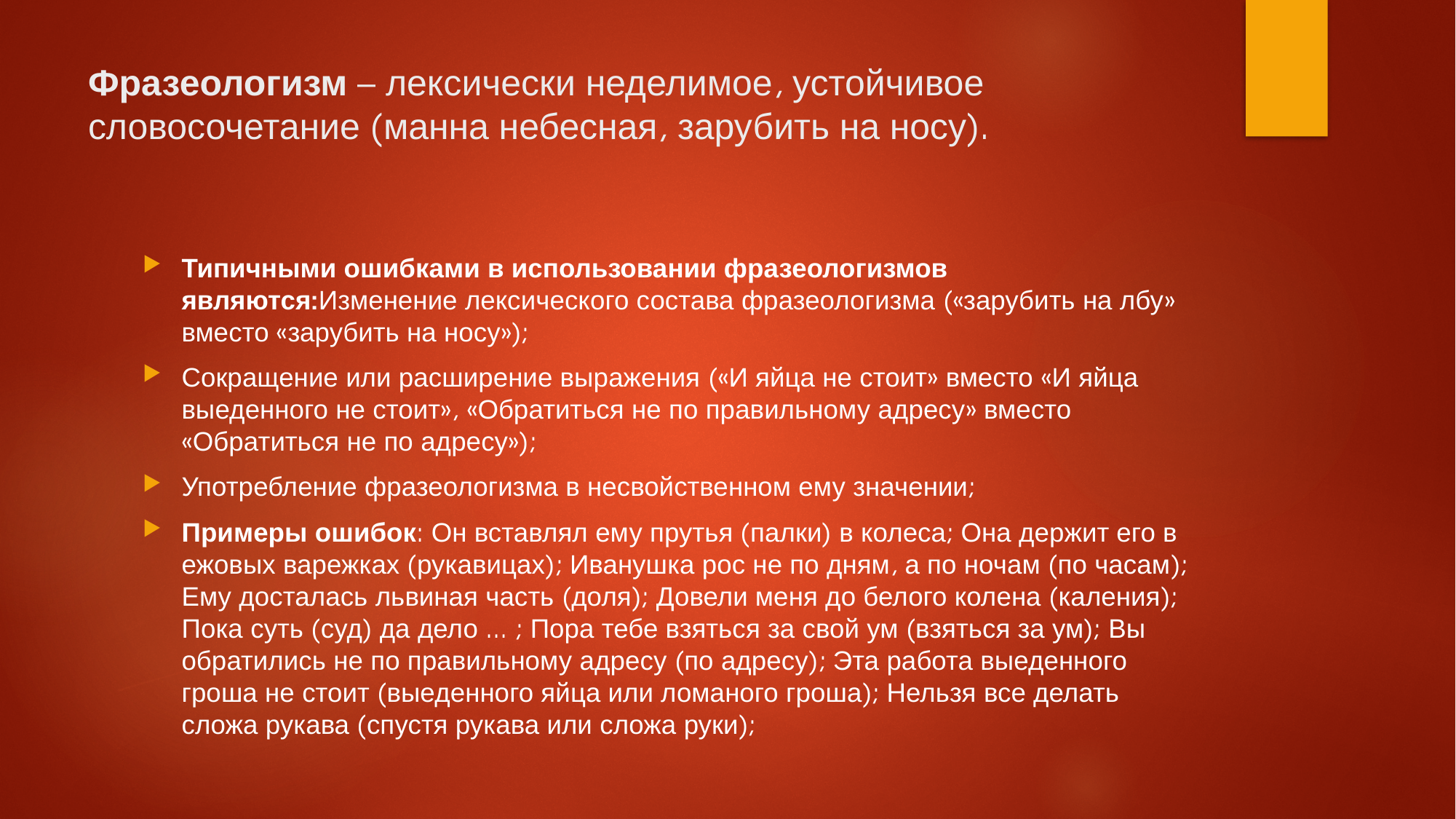

# Фразеологизм – лексически неделимое, устойчивое словосочетание (манна небесная, зарубить на носу).
Типичными ошибками в использовании фразеологизмов являются:Изменение лексического состава фразеологизма («зарубить на лбу» вместо «зарубить на носу»);
Сокращение или расширение выражения («И яйца не стоит» вместо «И яйца выеденного не стоит», «Обратиться не по правильному адресу» вместо «Обратиться не по адресу»);
Употребление фразеологизма в несвойственном ему значении;
Примеры ошибок: Он вставлял ему прутья (палки) в колеса; Она держит его в ежовых варежках (рукавицах); Иванушка рос не по дням, а по ночам (по часам); Ему досталась львиная часть (доля); Довели меня до белого колена (каления); Пока суть (суд) да дело ... ; Пора тебе взяться за свой ум (взяться за ум); Вы обратились не по правильному адресу (по адресу); Эта работа выеденного гроша не стоит (выеденного яйца или ломаного гроша); Нельзя все делать сложа рукава (спустя рукава или сложа руки);